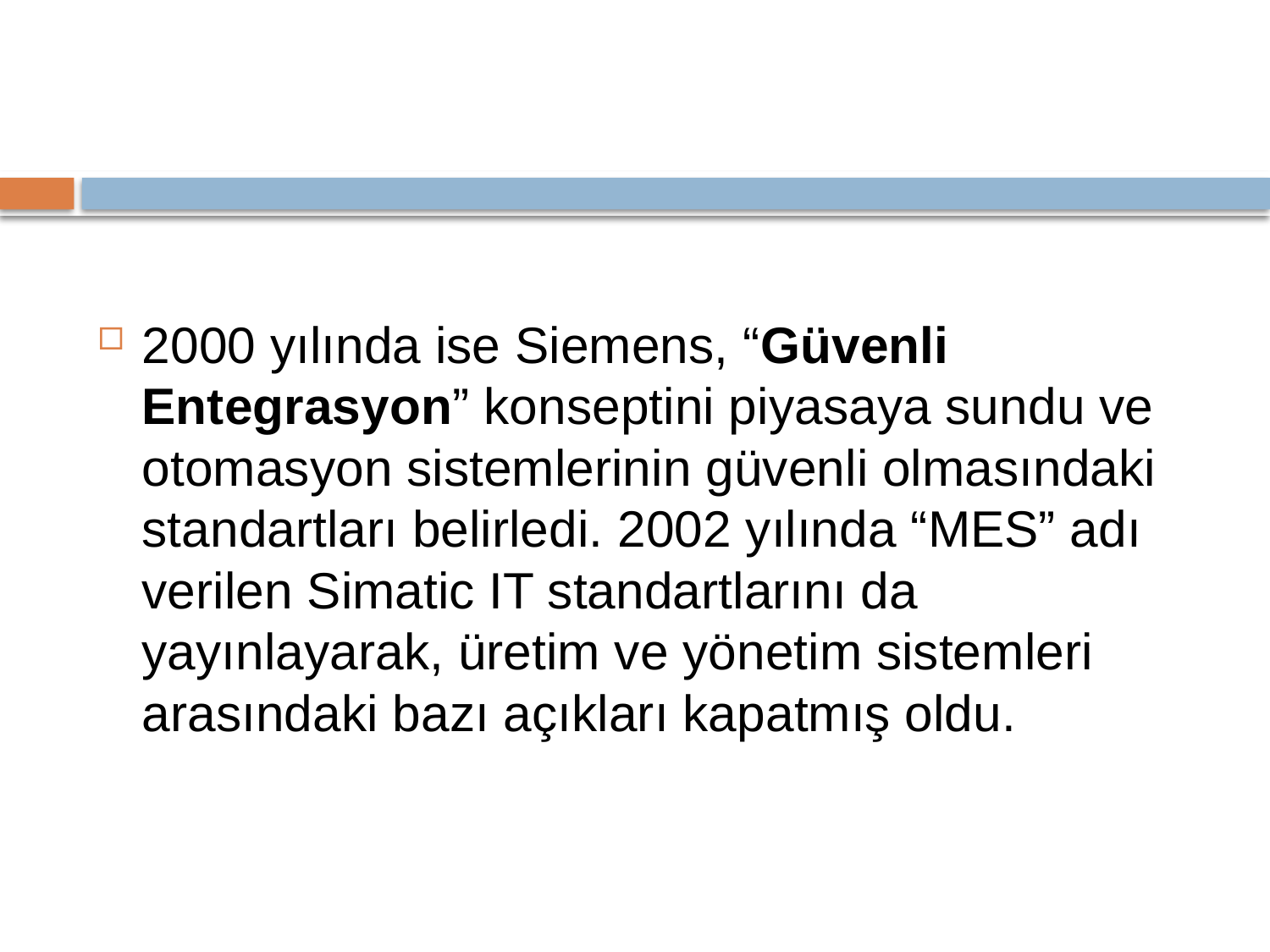

#
2000 yılında ise Siemens, “Güvenli Entegrasyon” konseptini piyasaya sundu ve otomasyon sistemlerinin güvenli olmasındaki standartları belirledi. 2002 yılında “MES” adı verilen Simatic IT standartlarını da yayınlayarak, üretim ve yönetim sistemleri arasındaki bazı açıkları kapatmış oldu.